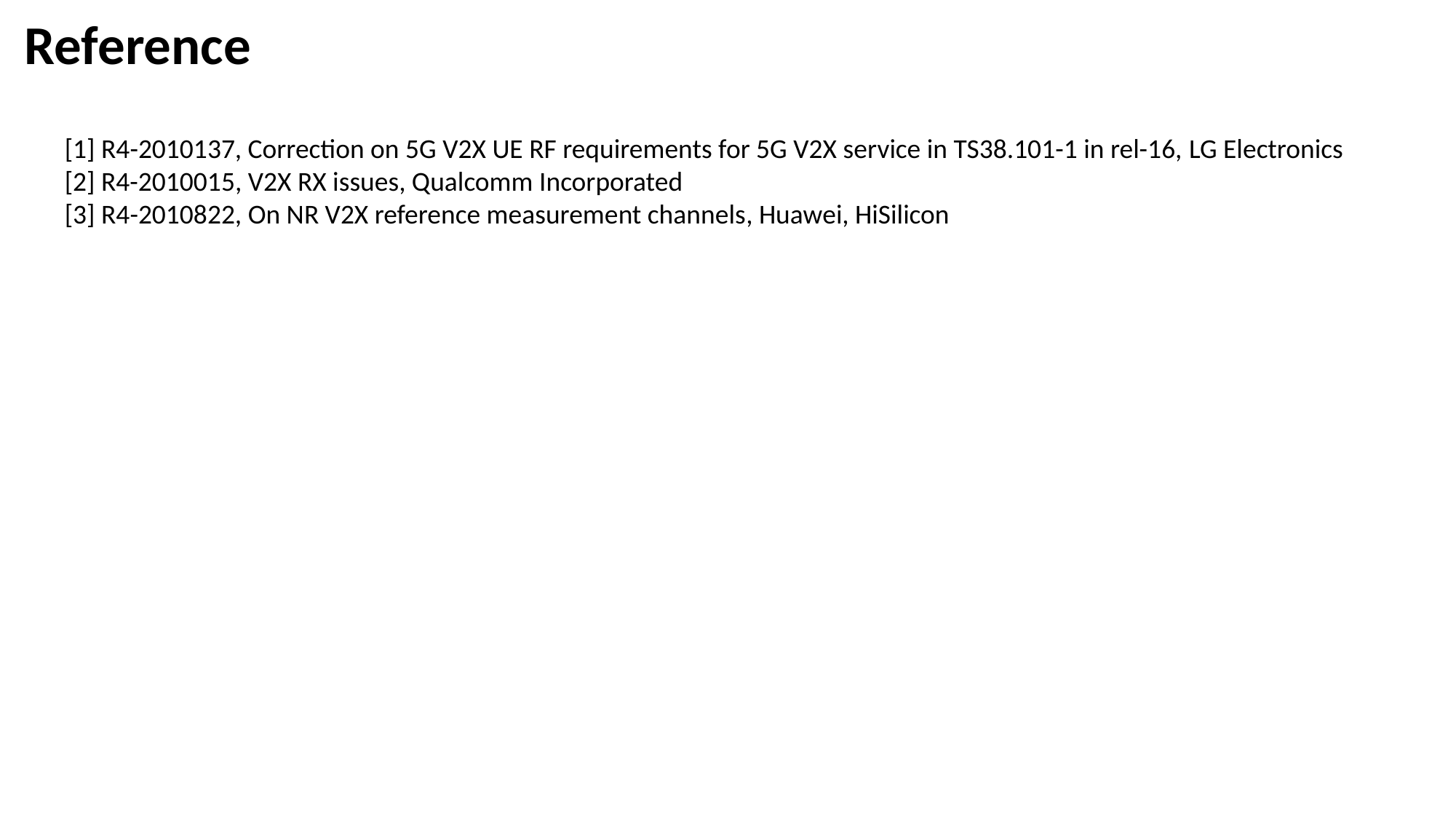

Reference
[1] R4-2010137, Correction on 5G V2X UE RF requirements for 5G V2X service in TS38.101-1 in rel-16, LG Electronics
[2] R4-2010015, V2X RX issues, Qualcomm Incorporated
[3] R4-2010822, On NR V2X reference measurement channels, Huawei, HiSilicon